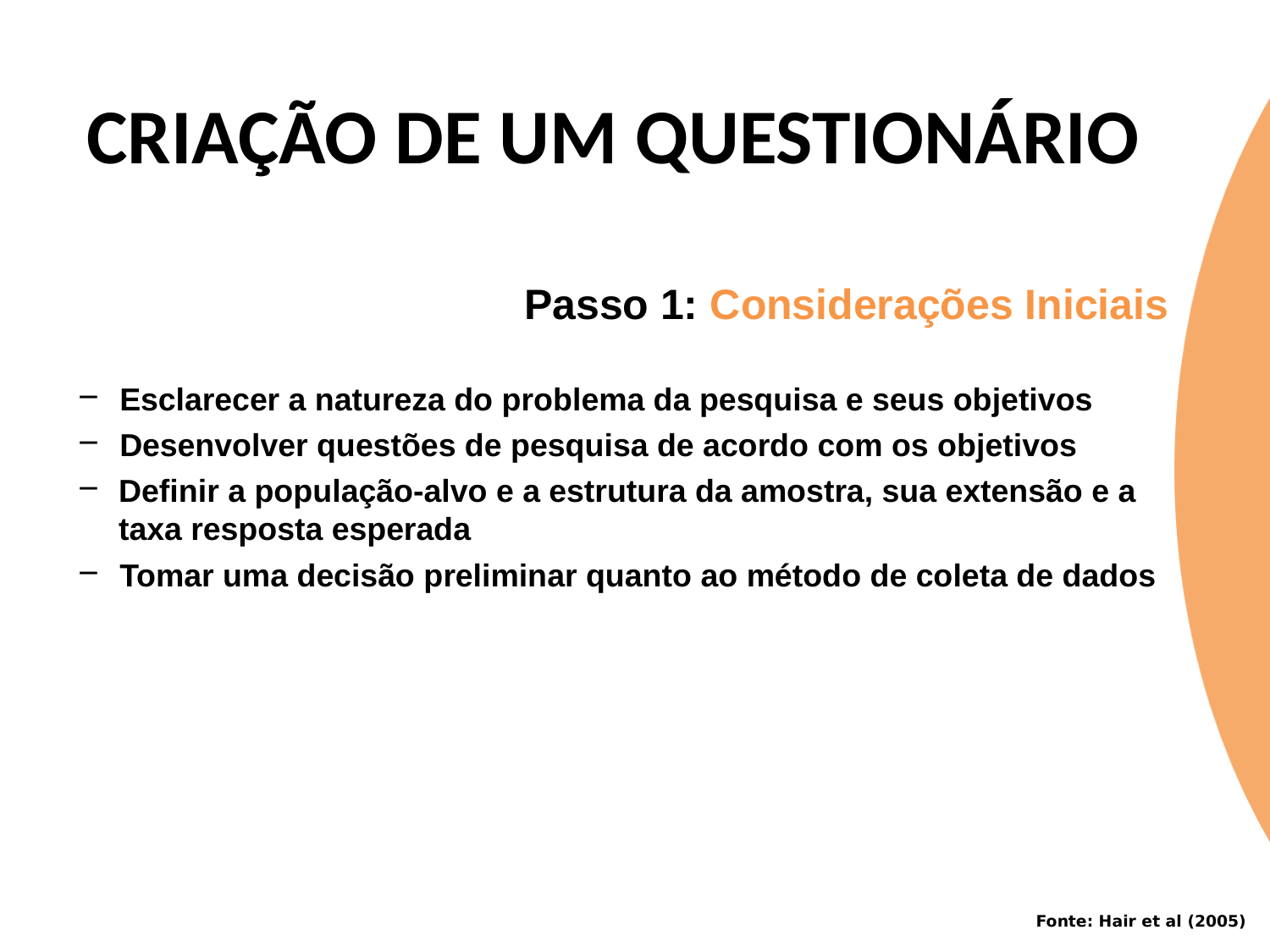

# CRIAÇÃO DE UM QUESTIONÁRIO
				Passo 1: Considerações Iniciais

Esclarecer a natureza do problema da pesquisa e seus objetivos
Desenvolver questões de pesquisa de acordo com os objetivos
Definir a população-alvo e a estrutura da amostra, sua extensão e a  taxa resposta esperada
Tomar uma decisão preliminar quanto ao método de coleta de dados
Fonte: Hair et al (2005)